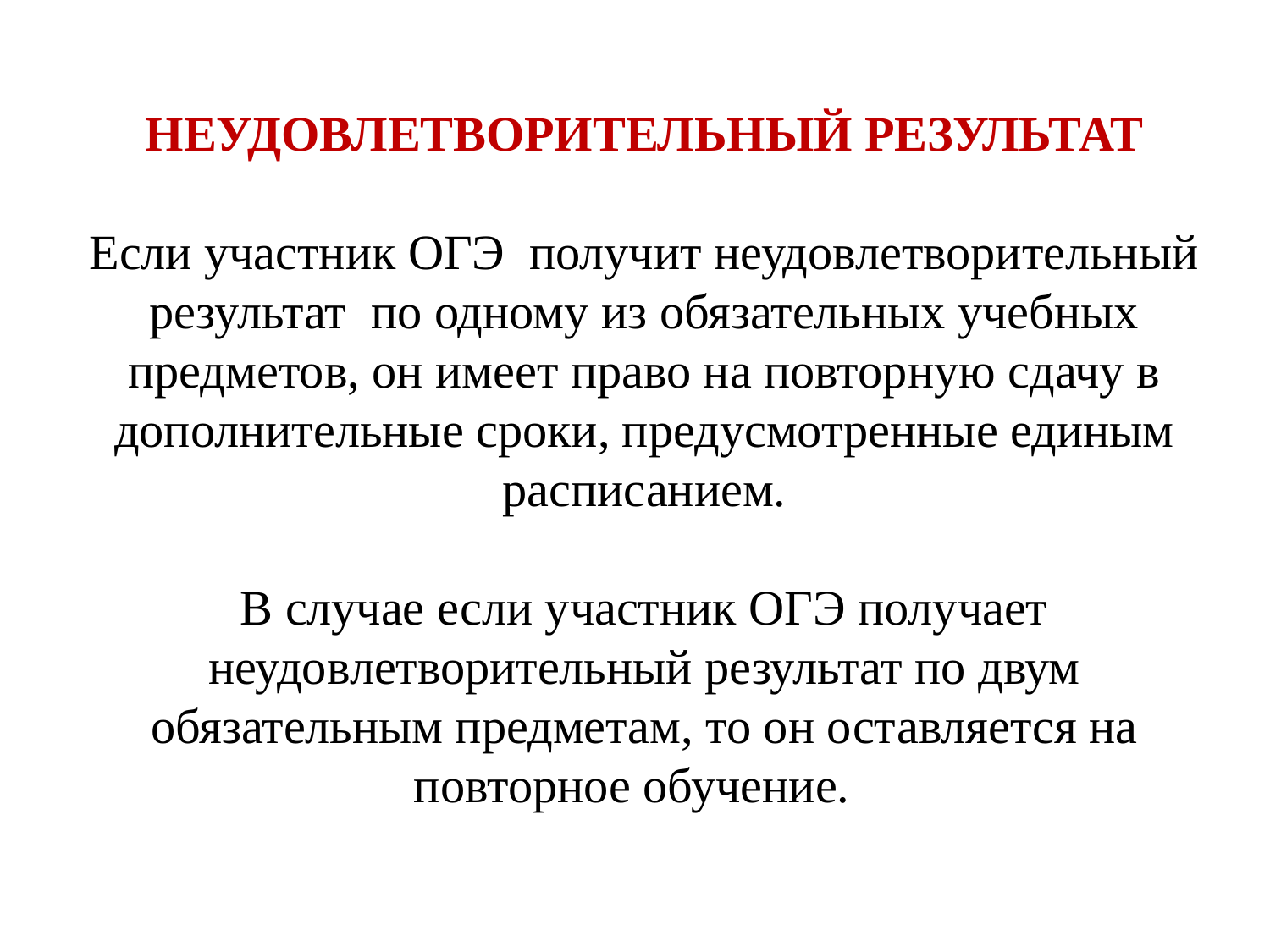

# НЕУДОВЛЕТВОРИТЕЛЬНЫЙ РЕЗУЛЬТАТ Если участник ОГЭ  получит неудовлетворительный результат  по одному из обязательных учебных предметов, он имеет право на повторную сдачу в дополнительные сроки, предусмотренные единым расписанием. В случае если участник ОГЭ получает неудовлетворительный результат по двум обязательным предметам, то он оставляется на повторное обучение.